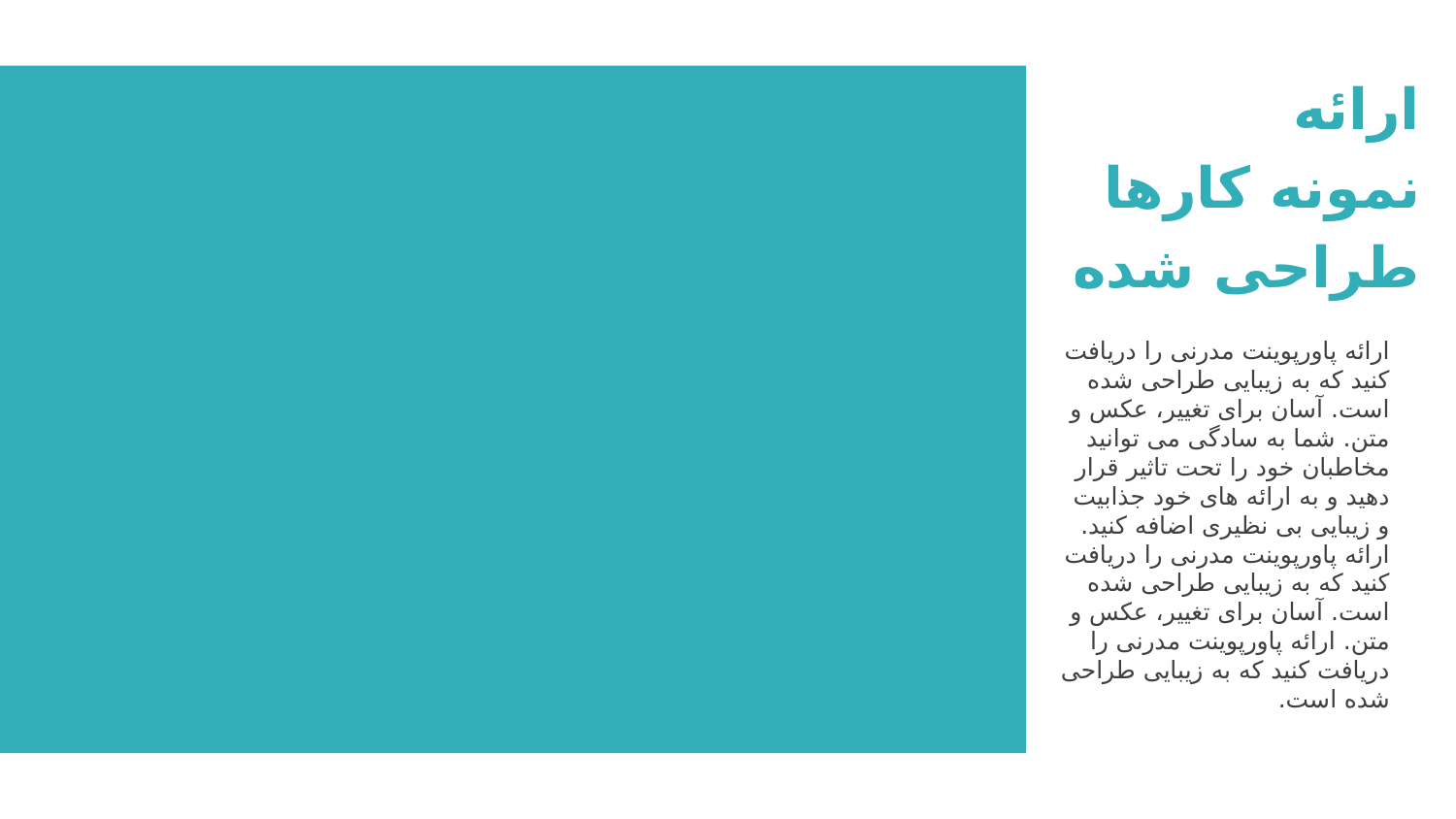

ارائه
نمونه کارها
طراحی شده
ارائه پاورپوینت مدرنی را دریافت کنید که به زیبایی طراحی شده است. آسان برای تغییر، عکس و متن. شما به سادگی می توانید مخاطبان خود را تحت تاثیر قرار دهید و به ارائه های خود جذابیت و زیبایی بی نظیری اضافه کنید. ارائه پاورپوینت مدرنی را دریافت کنید که به زیبایی طراحی شده است. آسان برای تغییر، عکس و متن. ارائه پاورپوینت مدرنی را دریافت کنید که به زیبایی طراحی شده است.